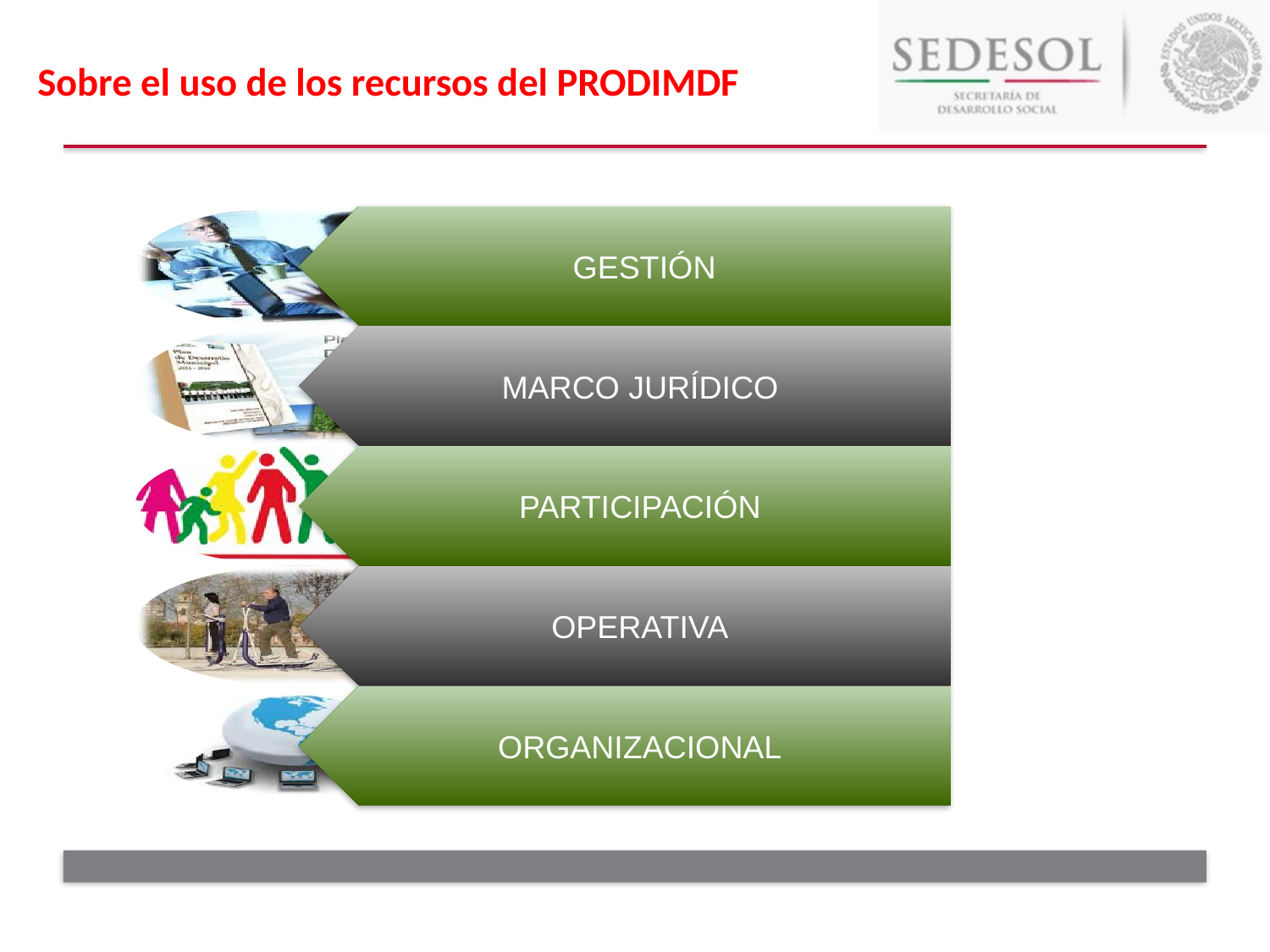

# Sobre el uso de los recursos del PRODIMDF
 GESTIÓN
PARTICIPACIÓN
OPERATIVA
MARCO JURÍDICO
ORGANIZACIONAL